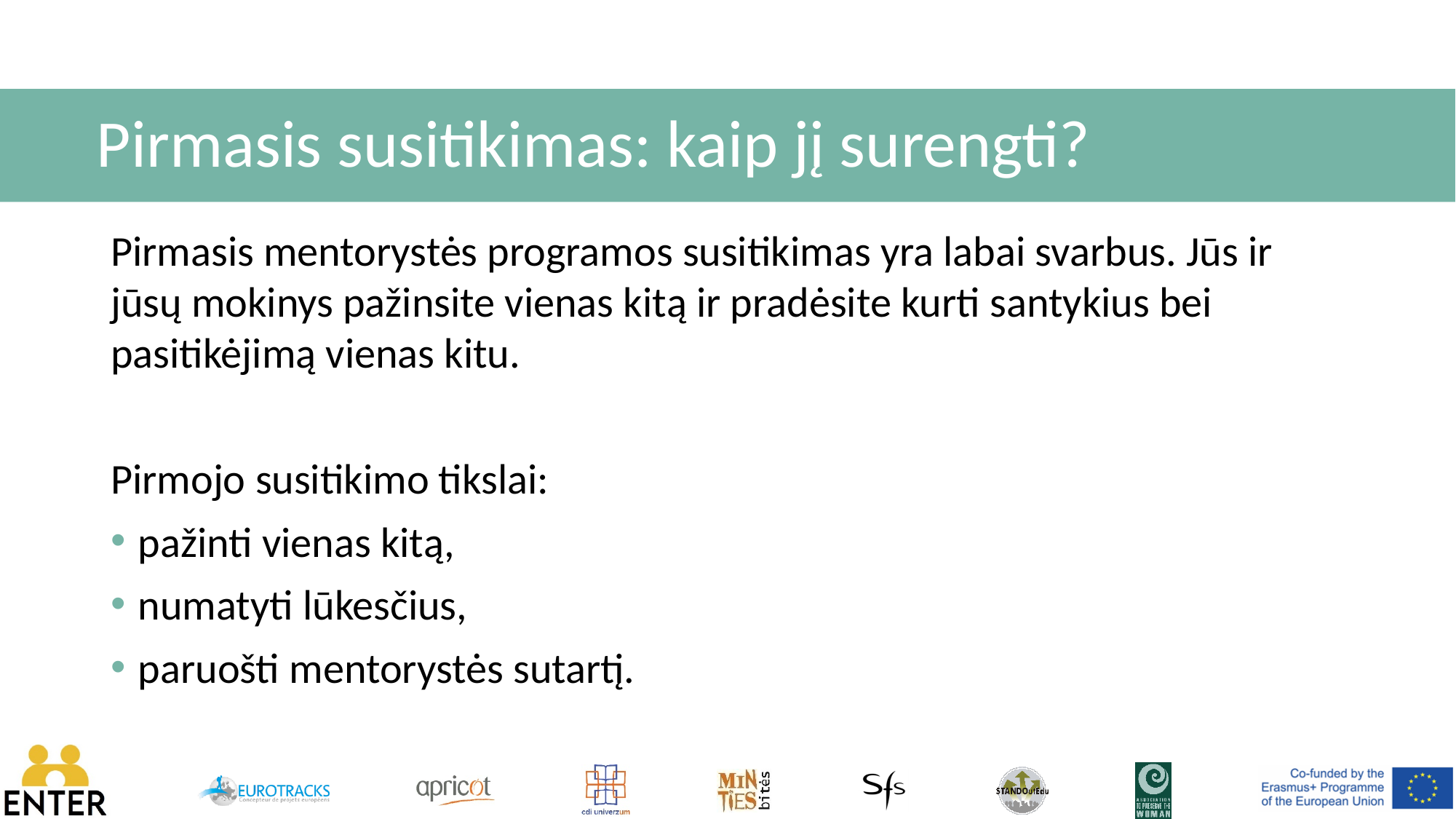

# Pirmasis susitikimas: kaip jį surengti?
Pirmasis mentorystės programos susitikimas yra labai svarbus. Jūs ir jūsų mokinys pažinsite vienas kitą ir pradėsite kurti santykius bei pasitikėjimą vienas kitu.

Pirmojo susitikimo tikslai:
pažinti vienas kitą,
numatyti lūkesčius,
paruošti mentorystės sutartį.